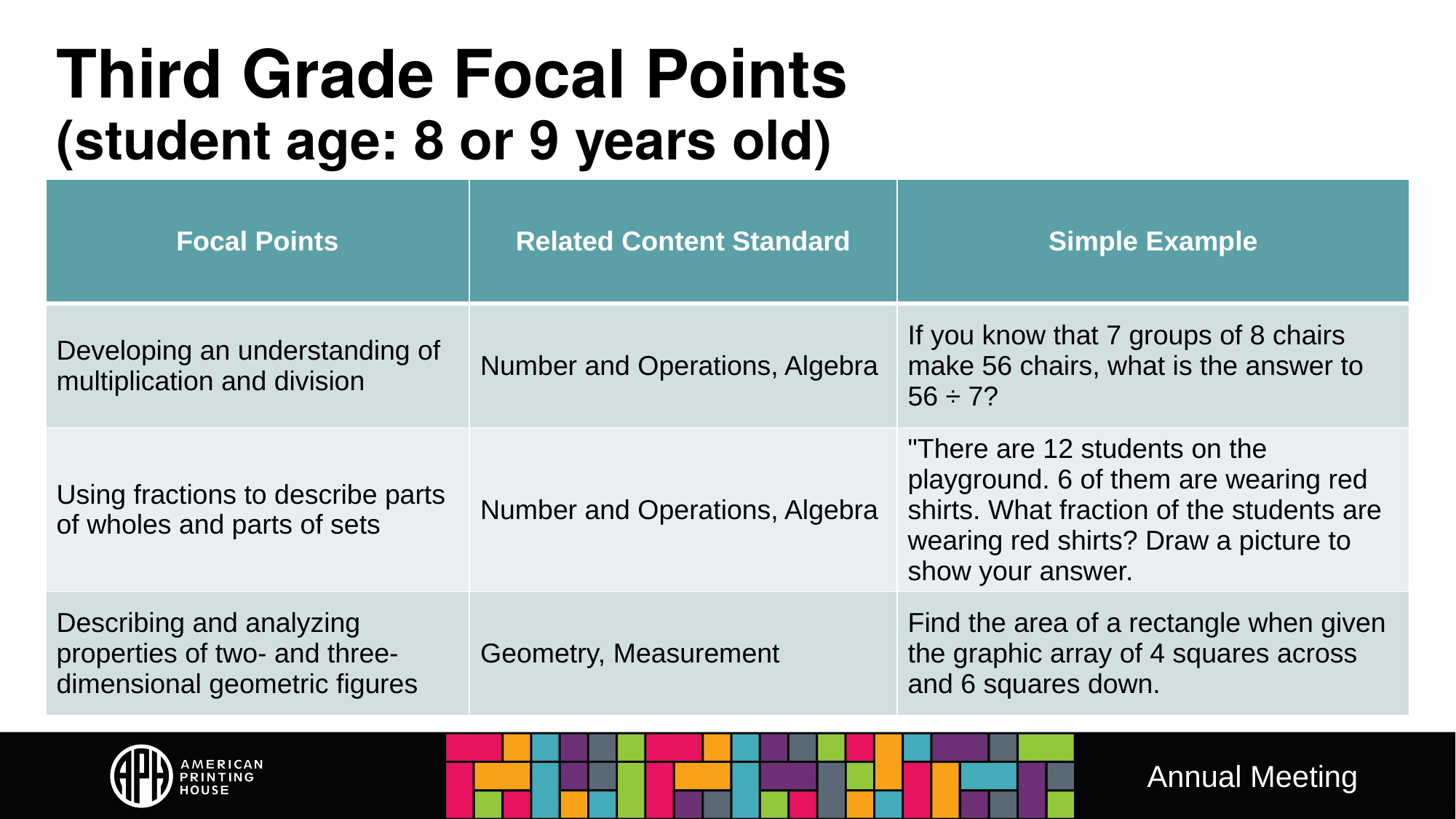

# Third Grade Focal Points (student age: 8 or 9 years old)
| Focal Points | Related Content Standard | Simple Example |
| --- | --- | --- |
| Developing an understanding of multiplication and division | Number and Operations, Algebra | If you know that 7 groups of 8 chairs make 56 chairs, what is the answer to 56 ÷ 7? |
| Using fractions to describe parts of wholes and parts of sets | Number and Operations, Algebra | "There are 12 students on the playground. 6 of them are wearing red shirts. What fraction of the students are wearing red shirts? Draw a picture to show your answer. |
| Describing and analyzing properties of two- and three-dimensional geometric figures | Geometry, Measurement | Find the area of a rectangle when given the graphic array of 4 squares across and 6 squares down. |